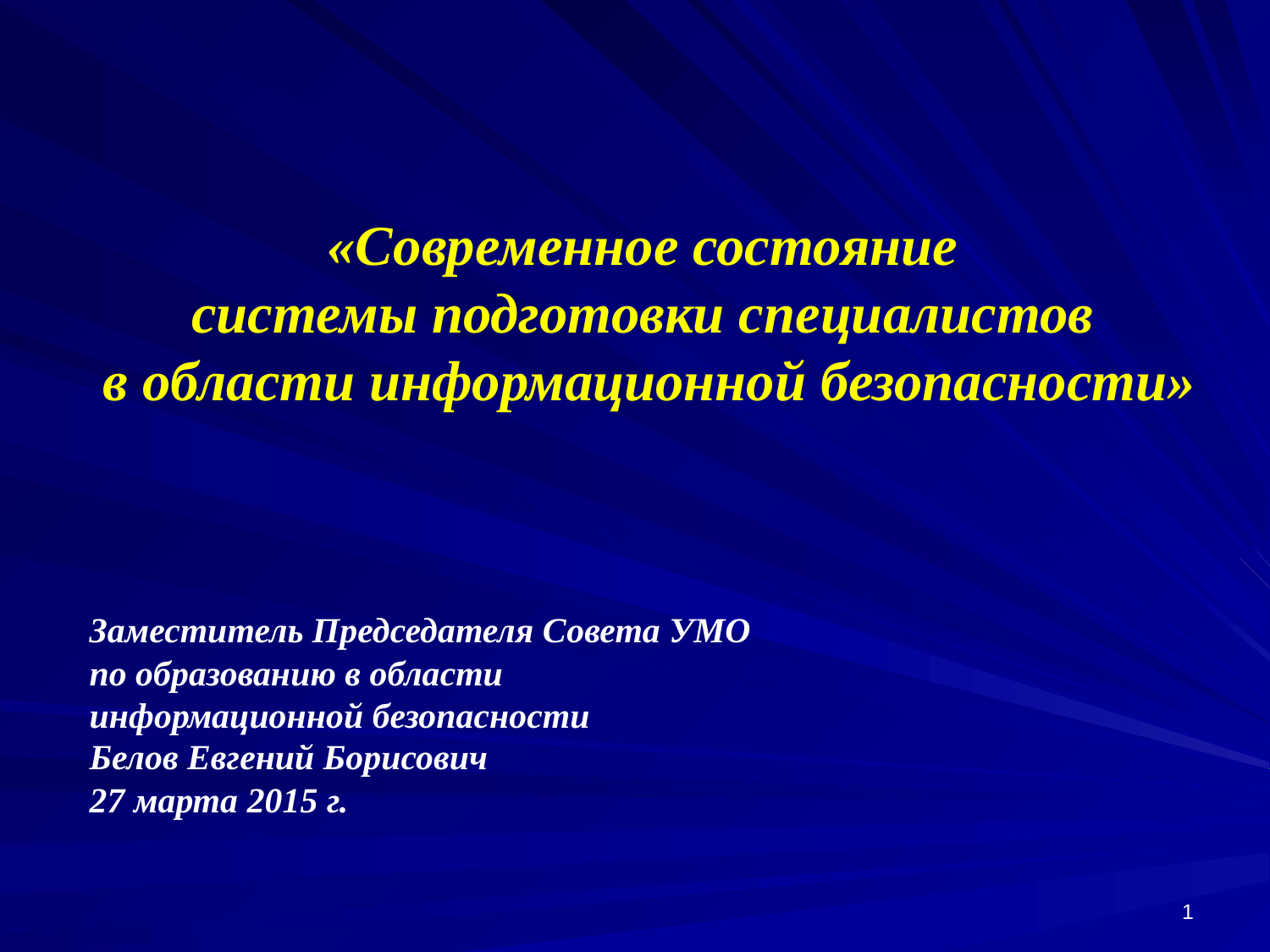

«Современное состояние
системы подготовки специалистов
в области информационной безопасности»
Заместитель Председателя Совета УМО
по образованию в области
информационной безопасности
Белов Евгений Борисович
27 марта 2015 г.
1